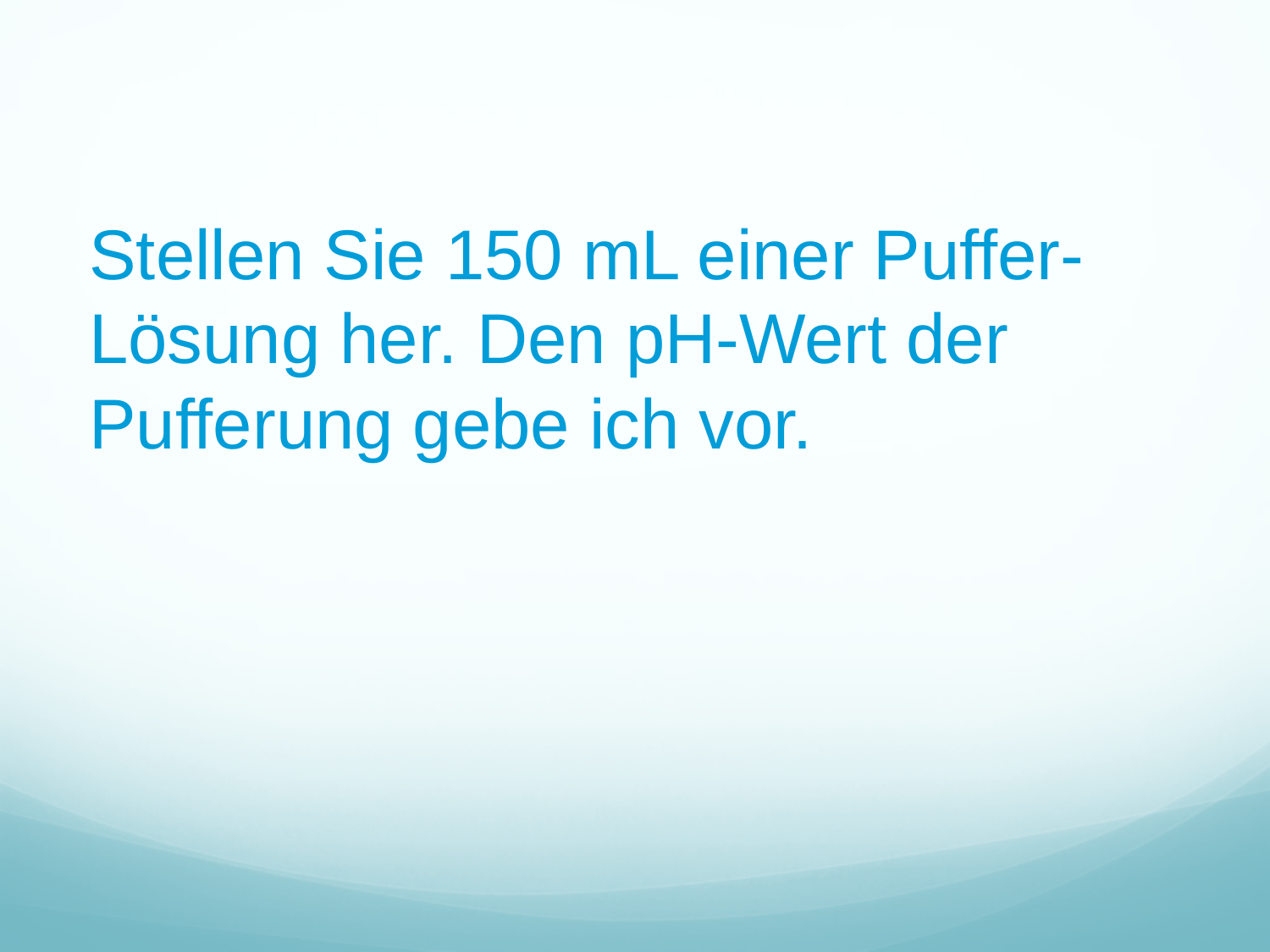

Stellen Sie 150 mL einer Puffer-Lösung her. Den pH-Wert der Pufferung gebe ich vor.